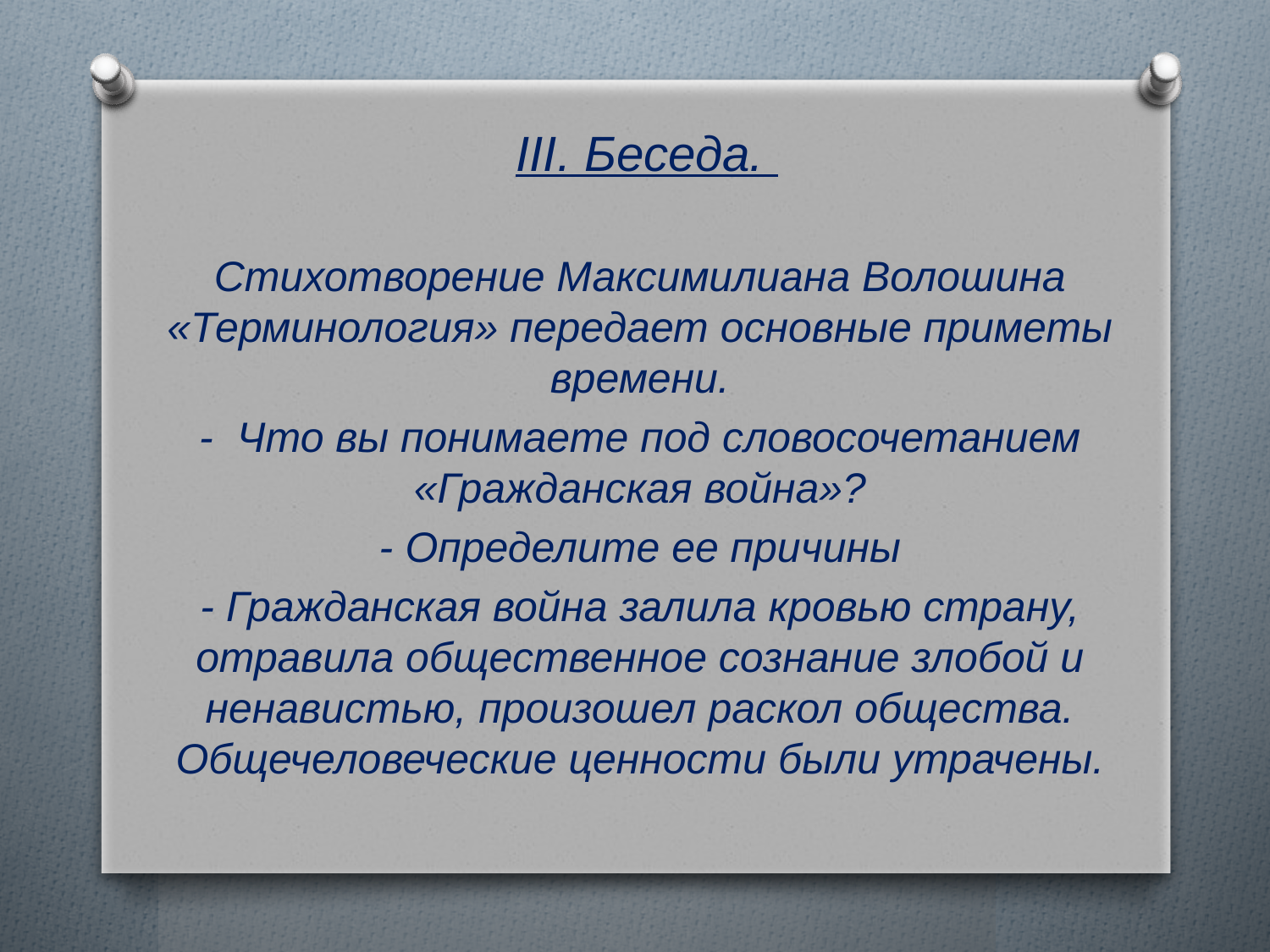

III. Беседа.

Стихотворение Максимилиана Волошина «Терминология» передает основные приметы времени.
-  Что вы понимаете под словосочетанием «Гражданская война»?
- Определите ее причины
- Гражданская война залила кровью страну, отравила общественное сознание злобой и ненавистью, произошел раскол общества. Общечеловеческие ценности были утрачены.